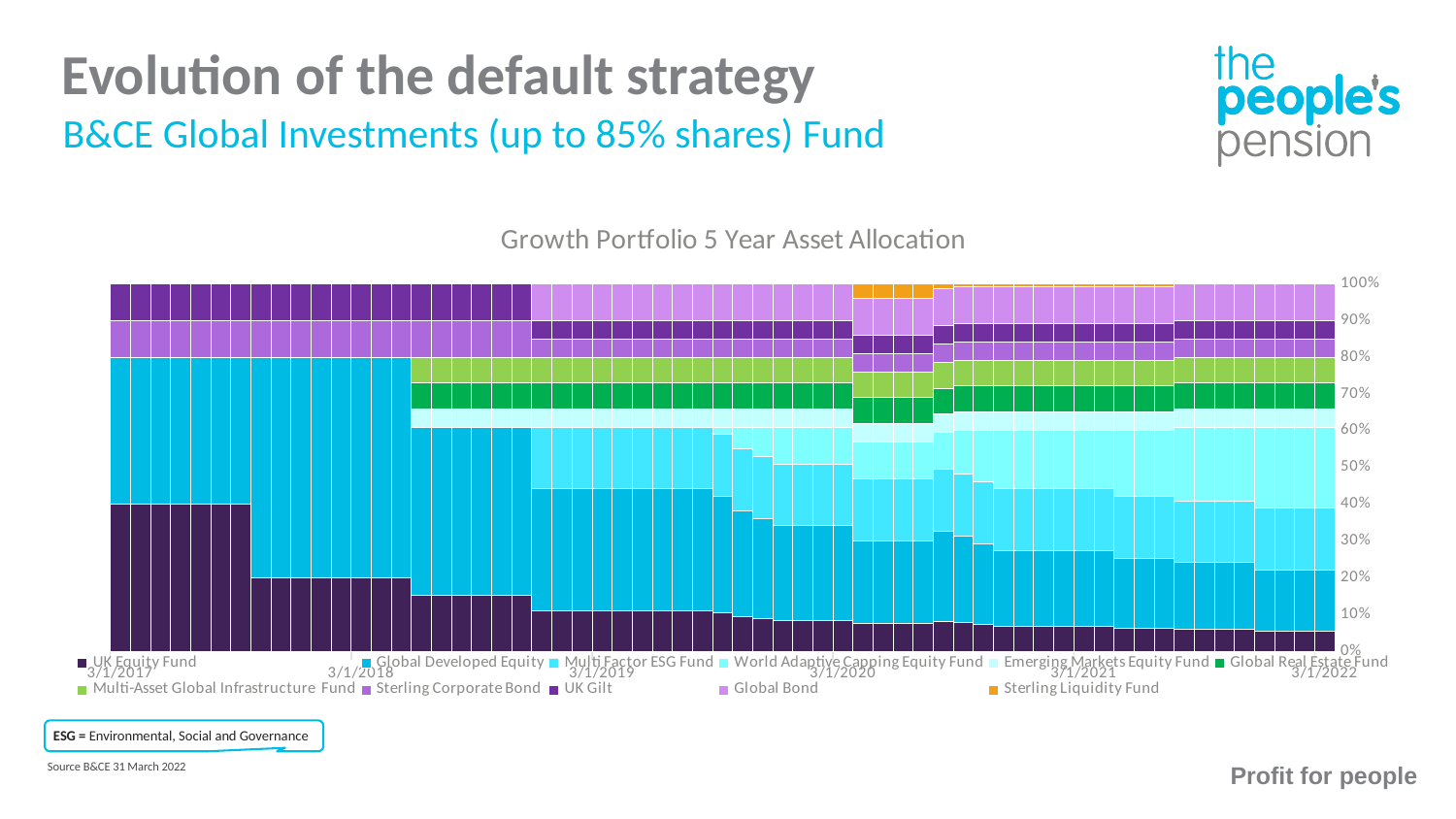

Evolution of the default strategy
B&CE Global Investments (up to 85% shares) Fund

### Chart: Growth Portfolio 5 Year Asset Allocation

| Category | UK Equity Fund | Global Developed Equity | Multi Factor ESG Fund | World Adaptive Capping Equity Fund | Emerging Markets Equity Fund | Global Real Estate Fund | Multi-Asset Global Infrastructure  Fund | Sterling Corporate Bond | UK Gilt | Global Bond | Sterling Liquidity Fund |
|---|---|---|---|---|---|---|---|---|---|---|---|
| 42825 | 0.4 | 0.4 | 0.0 | 0.0 | 0.0 | 0.0 | 0.0 | 0.1 | 0.1 | 0.0 | 0.0 |
| 42855 | 0.4 | 0.4 | 0.0 | 0.0 | 0.0 | 0.0 | 0.0 | 0.1 | 0.1 | 0.0 | 0.0 |
| 42886 | 0.4 | 0.4 | 0.0 | 0.0 | 0.0 | 0.0 | 0.0 | 0.1 | 0.1 | 0.0 | 0.0 |
| 42916 | 0.4 | 0.4 | 0.0 | 0.0 | 0.0 | 0.0 | 0.0 | 0.1 | 0.1 | 0.0 | 0.0 |
| 42947 | 0.4 | 0.4 | 0.0 | 0.0 | 0.0 | 0.0 | 0.0 | 0.1 | 0.1 | 0.0 | 0.0 |
| 42978 | 0.4 | 0.4 | 0.0 | 0.0 | 0.0 | 0.0 | 0.0 | 0.1 | 0.1 | 0.0 | 0.0 |
| 43008 | 0.4 | 0.4 | 0.0 | 0.0 | 0.0 | 0.0 | 0.0 | 0.1 | 0.1 | 0.0 | 0.0 |
| 43039 | 0.2 | 0.6000000000000001 | 0.0 | 0.0 | 0.0 | 0.0 | 0.0 | 0.1 | 0.1 | 0.0 | 0.0 |
| 43069 | 0.2 | 0.6000000000000001 | 0.0 | 0.0 | 0.0 | 0.0 | 0.0 | 0.1 | 0.1 | 0.0 | 0.0 |
| 43100 | 0.2 | 0.6000000000000001 | 0.0 | 0.0 | 0.0 | 0.0 | 0.0 | 0.1 | 0.1 | 0.0 | 0.0 |
| 43131 | 0.2 | 0.6000000000000001 | 0.0 | 0.0 | 0.0 | 0.0 | 0.0 | 0.1 | 0.1 | 0.0 | 0.0 |
| 43159 | 0.2 | 0.6000000000000001 | 0.0 | 0.0 | 0.0 | 0.0 | 0.0 | 0.1 | 0.1 | 0.0 | 0.0 |
| 43190 | 0.2 | 0.6000000000000001 | 0.0 | 0.0 | 0.0 | 0.0 | 0.0 | 0.1 | 0.1 | 0.0 | 0.0 |
| 43220 | 0.2 | 0.6000000000000001 | 0.0 | 0.0 | 0.0 | 0.0 | 0.0 | 0.1 | 0.1 | 0.0 | 0.0 |
| 43251 | 0.2 | 0.6000000000000001 | 0.0 | 0.0 | 0.0 | 0.0 | 0.0 | 0.1 | 0.1 | 0.0 | 0.0 |
| 43281 | 0.1525 | 0.4575 | 0.0 | 0.0 | 0.05 | 0.07 | 0.07 | 0.1 | 0.1 | 0.0 | 0.0 |
| 43312 | 0.1525 | 0.4575 | 0.0 | 0.0 | 0.05 | 0.07 | 0.07 | 0.1 | 0.1 | 0.0 | 0.0 |
| 43343 | 0.1525 | 0.4575 | 0.0 | 0.0 | 0.05 | 0.07 | 0.07 | 0.1 | 0.1 | 0.0 | 0.0 |
| 43373 | 0.1525 | 0.4575 | 0.0 | 0.0 | 0.05 | 0.07 | 0.07 | 0.1 | 0.1 | 0.0 | 0.0 |
| 43404 | 0.1525 | 0.4575 | 0.0 | 0.0 | 0.05 | 0.07 | 0.07 | 0.1 | 0.1 | 0.0 | 0.0 |
| 43434 | 0.1525 | 0.4575 | 0.0 | 0.0 | 0.05 | 0.07 | 0.07 | 0.1 | 0.1 | 0.0 | 0.0 |
| 43465 | 0.1105 | 0.3315 | 0.168 | 0.0 | 0.05 | 0.07 | 0.07 | 0.05 | 0.05 | 0.1 | 0.0 |
| 43496 | 0.1105 | 0.3315 | 0.168 | 0.0 | 0.05 | 0.07 | 0.07 | 0.05 | 0.05 | 0.1 | 0.0 |
| 43524 | 0.1105 | 0.3315 | 0.168 | 0.0 | 0.05 | 0.07 | 0.07 | 0.05 | 0.05 | 0.1 | 0.0 |
| 43555 | 0.1105 | 0.3315 | 0.168 | 0.0 | 0.05 | 0.07 | 0.07 | 0.05 | 0.05 | 0.1 | 0.0 |
| 43585 | 0.1105 | 0.3315 | 0.168 | 0.0 | 0.05 | 0.07 | 0.07 | 0.05 | 0.05 | 0.1 | 0.0 |
| 43616 | 0.1105 | 0.3315 | 0.168 | 0.0 | 0.05 | 0.07 | 0.07 | 0.05 | 0.05 | 0.1 | 0.0 |
| 43646 | 0.1105 | 0.3315 | 0.168 | 0.0 | 0.05 | 0.07 | 0.07 | 0.05 | 0.05 | 0.1 | 0.0 |
| 43677 | 0.1105 | 0.3315 | 0.168 | 0.0 | 0.05 | 0.07 | 0.07 | 0.05 | 0.05 | 0.1 | 0.0 |
| 43708 | 0.1105 | 0.3315 | 0.168 | 0.0 | 0.05 | 0.07 | 0.07 | 0.05 | 0.05 | 0.1 | 0.0 |
| 43738 | 0.10548 | 0.3168 | 0.168 | 0.02008 | 0.05 | 0.07 | 0.07 | 0.05 | 0.05 | 0.1 | 0.0 |
| 43769 | 0.09548 | 0.28644 | 0.168 | 0.06008 | 0.05 | 0.07 | 0.07 | 0.05 | 0.05 | 0.1 | 0.0 |
| 43799 | 0.09048 | 0.27144 | 0.168 | 0.08008 | 0.05 | 0.07 | 0.07 | 0.05 | 0.05 | 0.1 | 0.0 |
| 43830 | 0.0855 | 0.2565 | 0.168 | 0.1 | 0.05 | 0.07 | 0.07 | 0.05 | 0.05 | 0.1 | 0.0 |
| 43861 | 0.0855 | 0.2565 | 0.168 | 0.1 | 0.05 | 0.07 | 0.07 | 0.05 | 0.05 | 0.1 | 0.0 |
| 43890 | 0.0855 | 0.2565 | 0.168 | 0.1 | 0.05 | 0.07 | 0.07 | 0.05 | 0.05 | 0.1 | 0.0 |
| 43921 | 0.0855 | 0.2565 | 0.168 | 0.1 | 0.05 | 0.07 | 0.07 | 0.05 | 0.05 | 0.1 | 0.0 |
| 43951 | 0.0755 | 0.22649999999999998 | 0.168 | 0.1 | 0.05 | 0.07 | 0.07 | 0.05 | 0.05 | 0.1 | 0.04 |
| 43982 | 0.0755 | 0.22649999999999998 | 0.168 | 0.1 | 0.05 | 0.07 | 0.07 | 0.05 | 0.05 | 0.1 | 0.04 |
| 44012 | 0.0755 | 0.22649999999999998 | 0.168 | 0.1 | 0.05 | 0.07 | 0.07 | 0.05 | 0.05 | 0.1 | 0.04 |
| 44043 | 0.0755 | 0.22649999999999998 | 0.168 | 0.1 | 0.05 | 0.07 | 0.07 | 0.05 | 0.05 | 0.1 | 0.04 |
| 44074 | 0.08174 | 0.24522 | 0.168 | 0.1 | 0.05 | 0.07 | 0.07 | 0.05 | 0.05 | 0.1 | 0.015039999999999998 |
| 44104 | 0.0785 | 0.2355 | 0.168 | 0.12 | 0.05 | 0.07 | 0.07 | 0.05 | 0.05 | 0.1 | 0.008 |
| 44135 | 0.0735 | 0.22049999999999997 | 0.168 | 0.14 | 0.05 | 0.07 | 0.07 | 0.05 | 0.05 | 0.1 | 0.008 |
| 44165 | 0.0685 | 0.20550000000000002 | 0.168 | 0.16 | 0.05 | 0.07 | 0.07 | 0.05 | 0.05 | 0.1 | 0.008 |
| 44196 | 0.0685 | 0.20550000000000002 | 0.168 | 0.16 | 0.05 | 0.07 | 0.07 | 0.05 | 0.05 | 0.1 | 0.008 |
| 44227 | 0.0685 | 0.20550000000000002 | 0.168 | 0.16 | 0.05 | 0.07 | 0.07 | 0.05 | 0.05 | 0.1 | 0.008 |
| 44255 | 0.0685 | 0.20550000000000002 | 0.168 | 0.16 | 0.05 | 0.07 | 0.07 | 0.05 | 0.05 | 0.1 | 0.008 |
| 44286 | 0.0685 | 0.20550000000000002 | 0.168 | 0.16 | 0.05 | 0.07 | 0.07 | 0.05 | 0.05 | 0.1 | 0.008 |
| 44316 | 0.0685 | 0.20550000000000002 | 0.168 | 0.16 | 0.05 | 0.07 | 0.07 | 0.05 | 0.05 | 0.1 | 0.008 |
| 44347 | 0.0635 | 0.1905 | 0.168 | 0.18 | 0.05 | 0.07 | 0.07 | 0.05 | 0.05 | 0.1 | 0.008 |
| 44377 | 0.0635 | 0.1905 | 0.168 | 0.18 | 0.05 | 0.07 | 0.07 | 0.05 | 0.05 | 0.1 | 0.008 |
| 44408 | 0.0635 | 0.1905 | 0.168 | 0.18 | 0.05 | 0.07 | 0.07 | 0.05 | 0.05 | 0.1 | 0.008 |
| 44439 | 0.0604 | 0.1812 | 0.168 | 0.2 | 0.05 | 0.07 | 0.07 | 0.05 | 0.05 | 0.1 | 0.0004 |
| 44469 | 0.0604 | 0.1812 | 0.168 | 0.2 | 0.05 | 0.07 | 0.07 | 0.05 | 0.05 | 0.1 | 0.0004 |
| 44500 | 0.0604 | 0.1812 | 0.168 | 0.2 | 0.05 | 0.07 | 0.07 | 0.05 | 0.05 | 0.1 | 0.0004 |
| 44530 | 0.0604 | 0.1812 | 0.168 | 0.2 | 0.05 | 0.07 | 0.07 | 0.05 | 0.05 | 0.1 | 0.0004 |
| 44561 | 0.0554 | 0.1662 | 0.168 | 0.22 | 0.05 | 0.07 | 0.07 | 0.05 | 0.05 | 0.1 | 0.0004 |
| 44592 | 0.0554 | 0.1662 | 0.168 | 0.22 | 0.05 | 0.07 | 0.07 | 0.05 | 0.05 | 0.1 | 0.0004 |
| 44620 | 0.0554 | 0.1662 | 0.168 | 0.22 | 0.05 | 0.07 | 0.07 | 0.05 | 0.05 | 0.1 | 0.0004 |
| 44651 | 0.0554 | 0.1662 | 0.168 | 0.22 | 0.05 | 0.07 | 0.07 | 0.05 | 0.05 | 0.1 | 0.0004 |
ESG = Environmental, Social and Governance
Source B&CE 31 March 2022
Profit for people